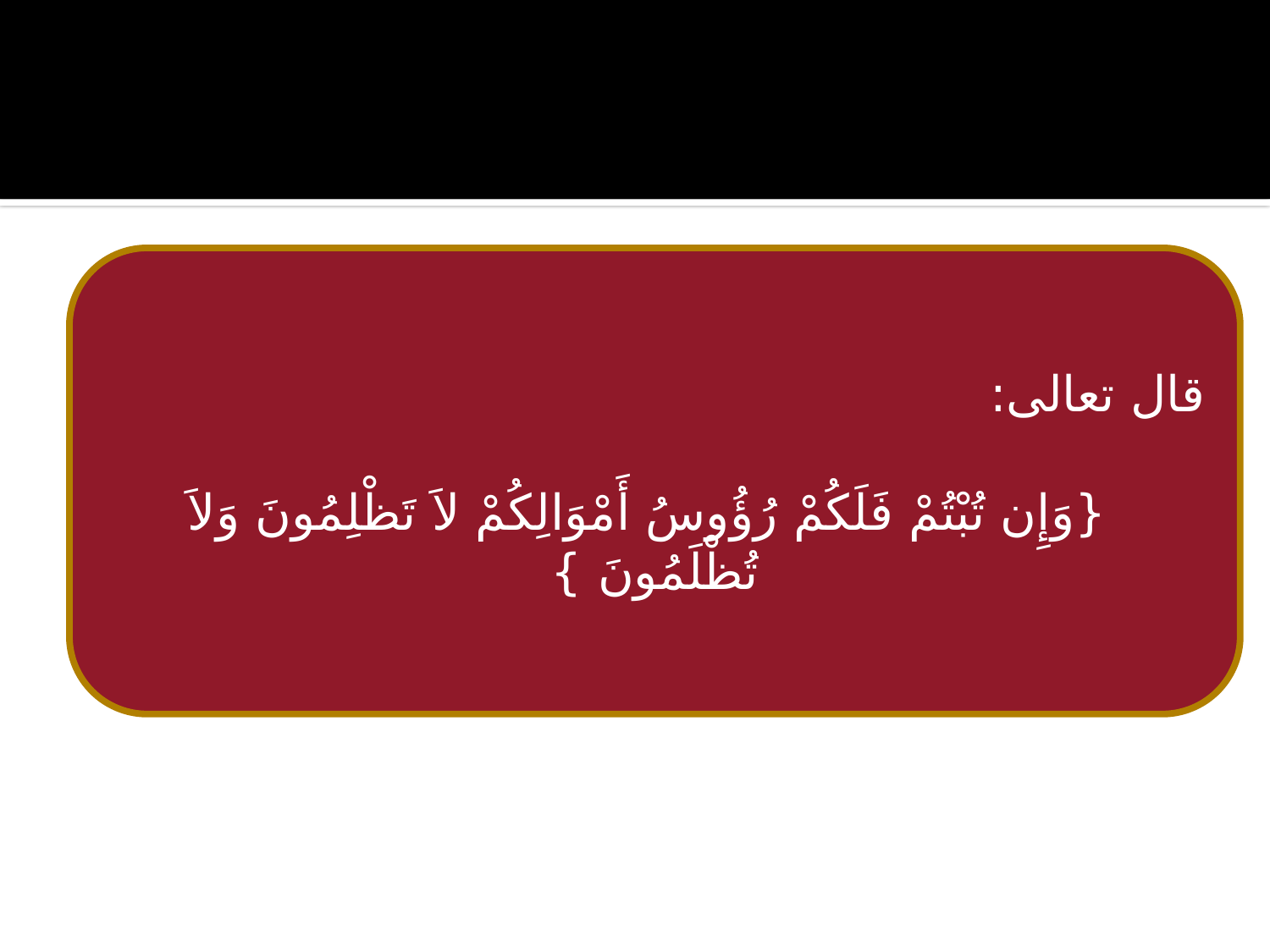

قال تعالى:

 {وَإِن تُبْتُمْ فَلَكُمْ رُؤُوسُ أَمْوَالِكُمْ لاَ تَظْلِمُونَ وَلاَ تُظْلَمُونَ }